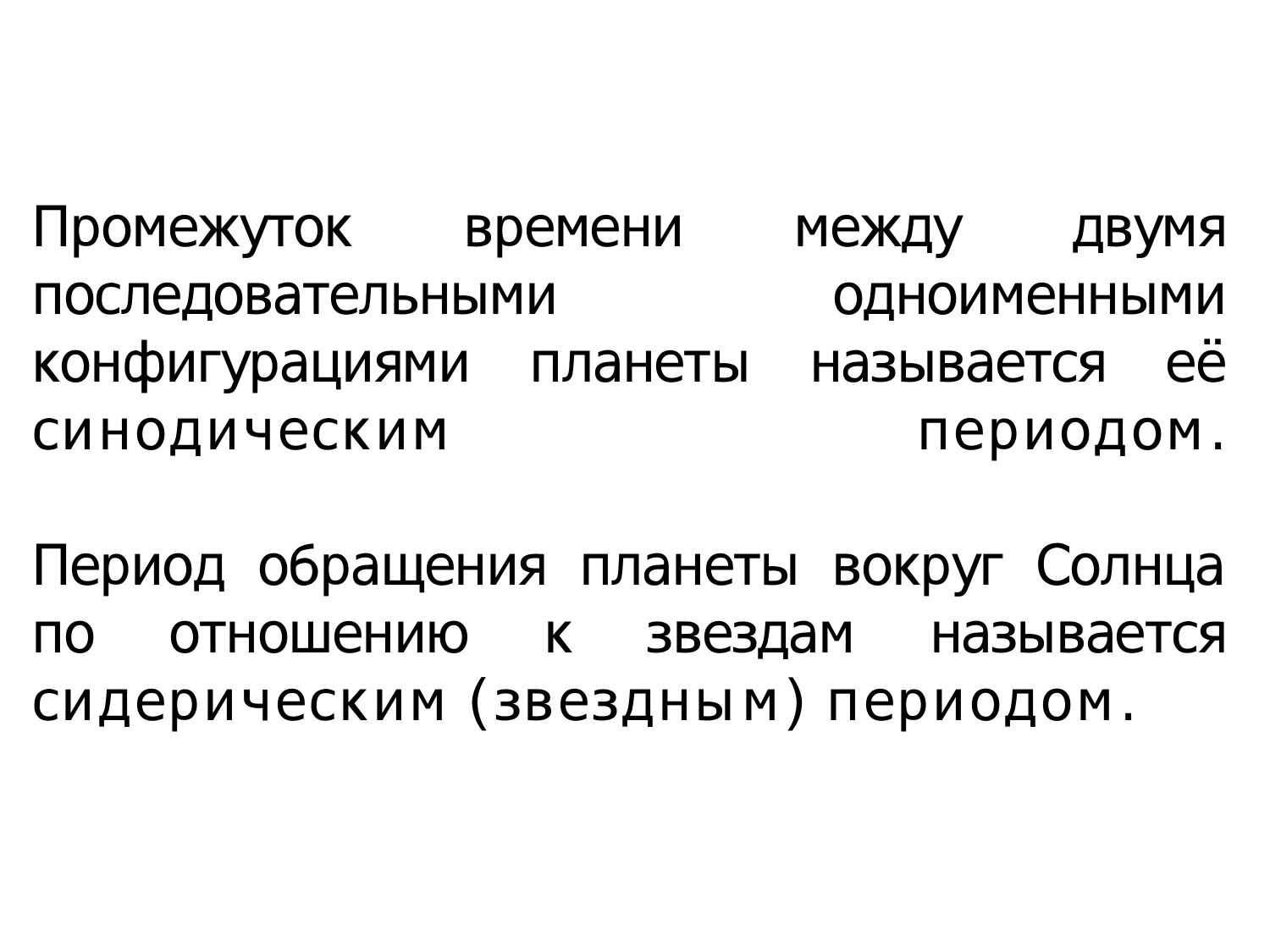

# Промежуток времени между двумя последовательными одноименными конфигурациями планеты называется её синодическим периодом. Период обращения планеты вокруг Солнца по отношению к звездам называется сидерическим (звездным) периодом.